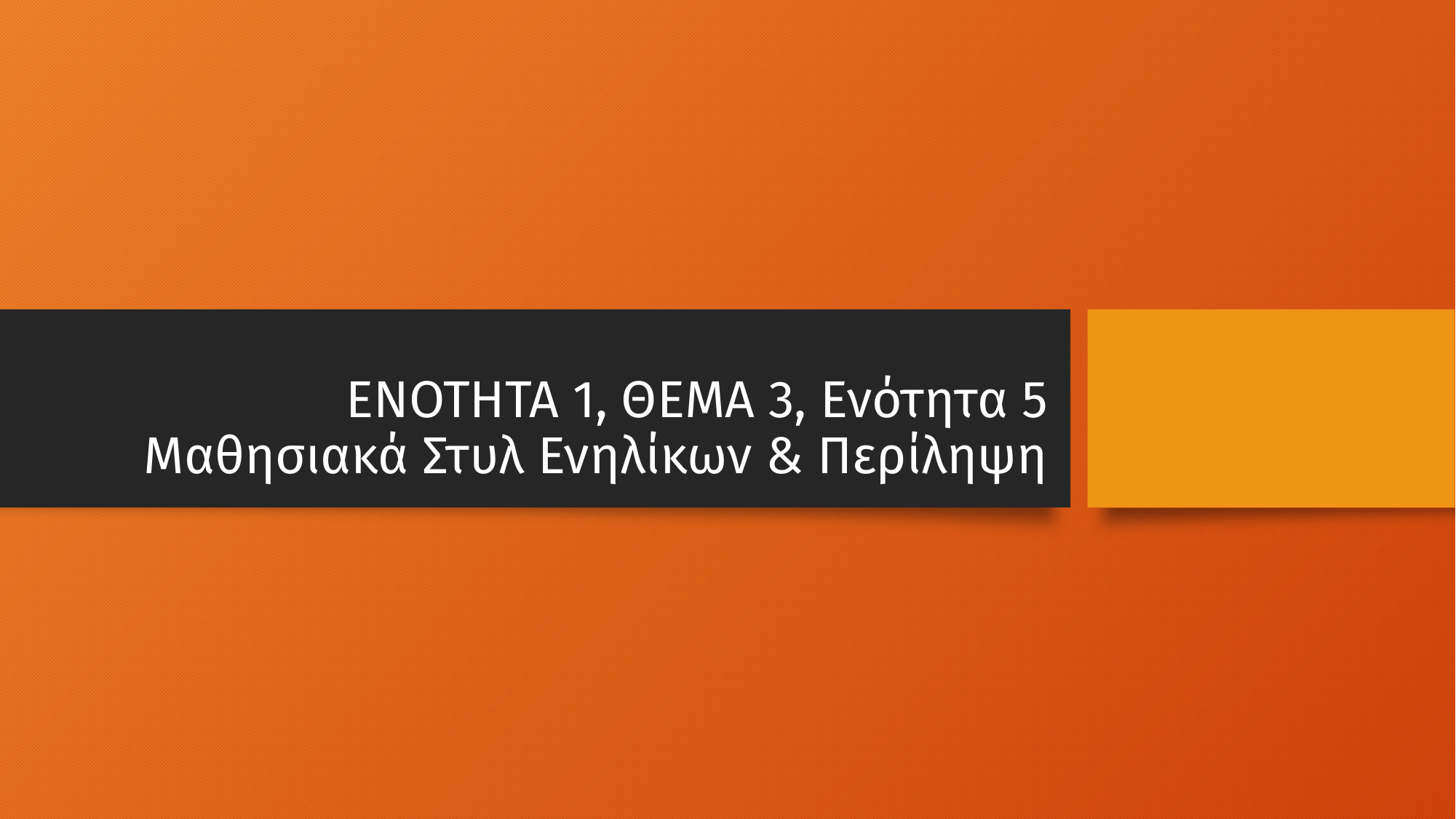

# ΕΝΟΤΗΤΑ 1, ΘΕΜΑ 3, Ενότητα 5 Μαθησιακά Στυλ Ενηλίκων & Περίληψη